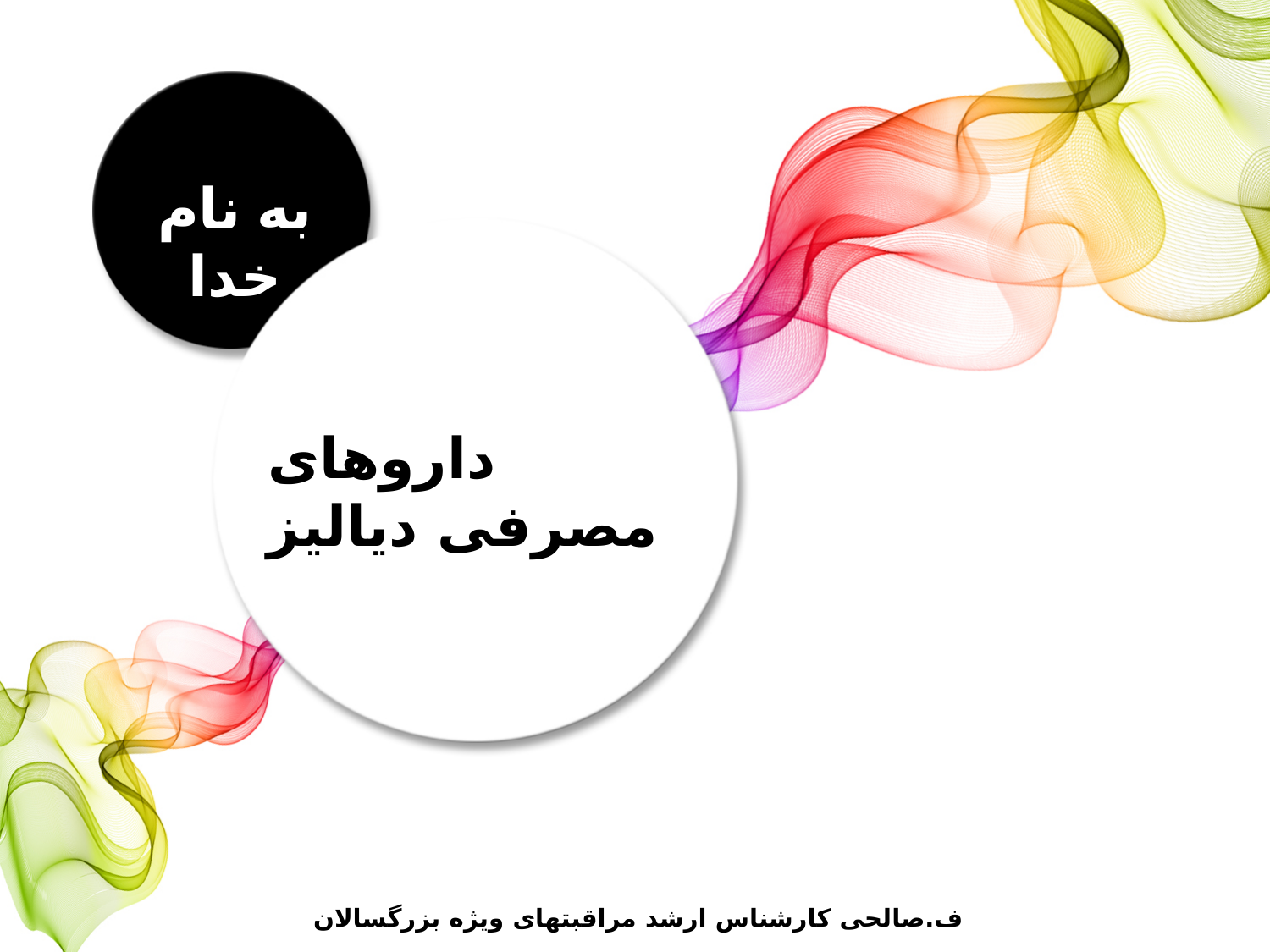

به نام خدا
داروهای مصرفی دیالیز
ف.صالحی کارشناس ارشد مراقبتهای ویژه بزرگسالان